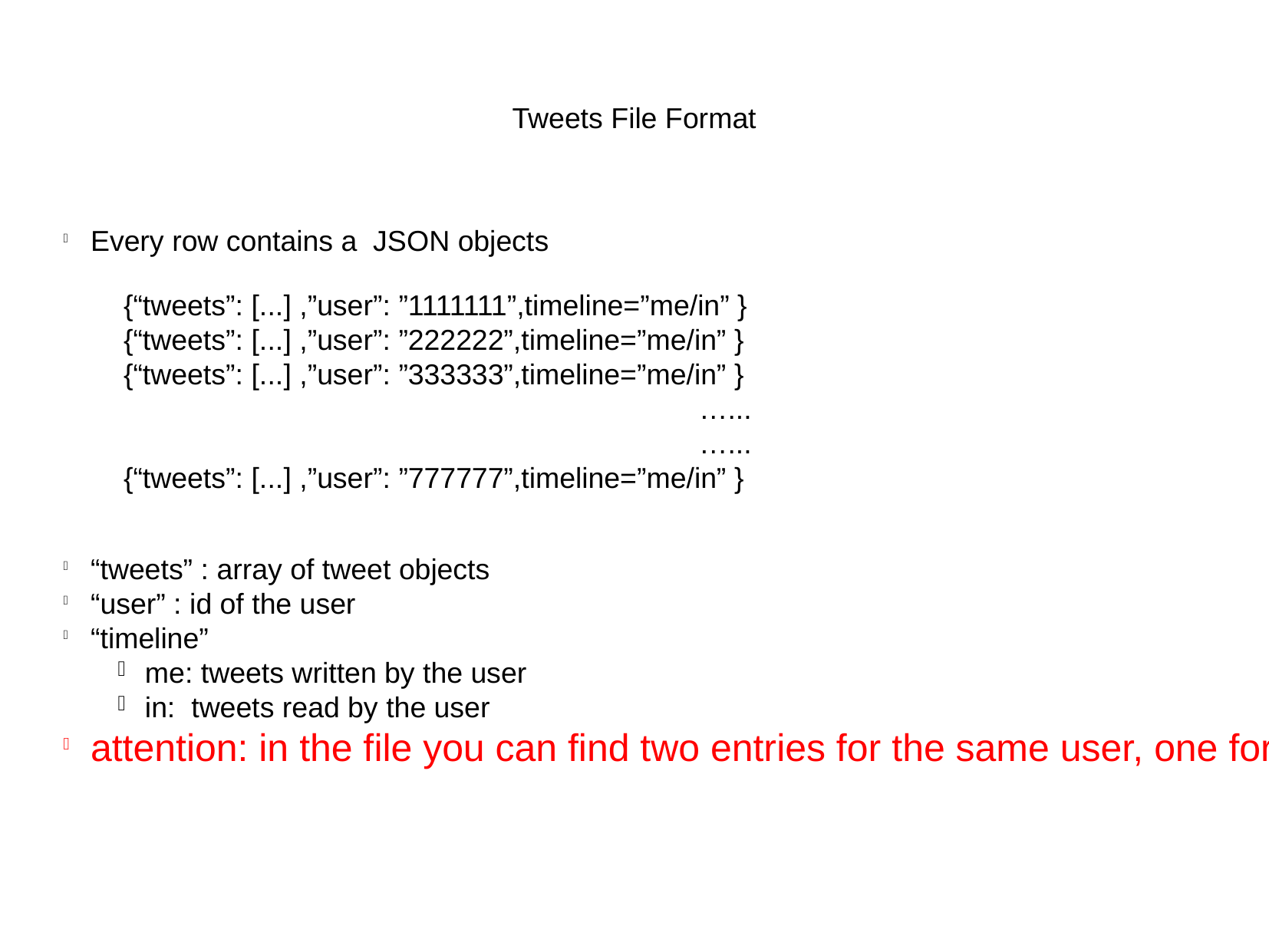

Tweets File Format
Every row contains a  JSON objects

{“tweets”: [...] ,”user”: ”1111111”,timeline=”me/in” }
{“tweets”: [...] ,”user”: ”222222”,timeline=”me/in” }
{“tweets”: [...] ,”user”: ”333333”,timeline=”me/in” }
					…...
					…...
{“tweets”: [...] ,”user”: ”777777”,timeline=”me/in” }

“tweets” : array of tweet objects
“user” : id of the user
“timeline”
me: tweets written by the user
in:  tweets read by the user
attention: in the file you can find two entries for the same user, one for timeline “me” and the other for timeline “in” (consecutively)